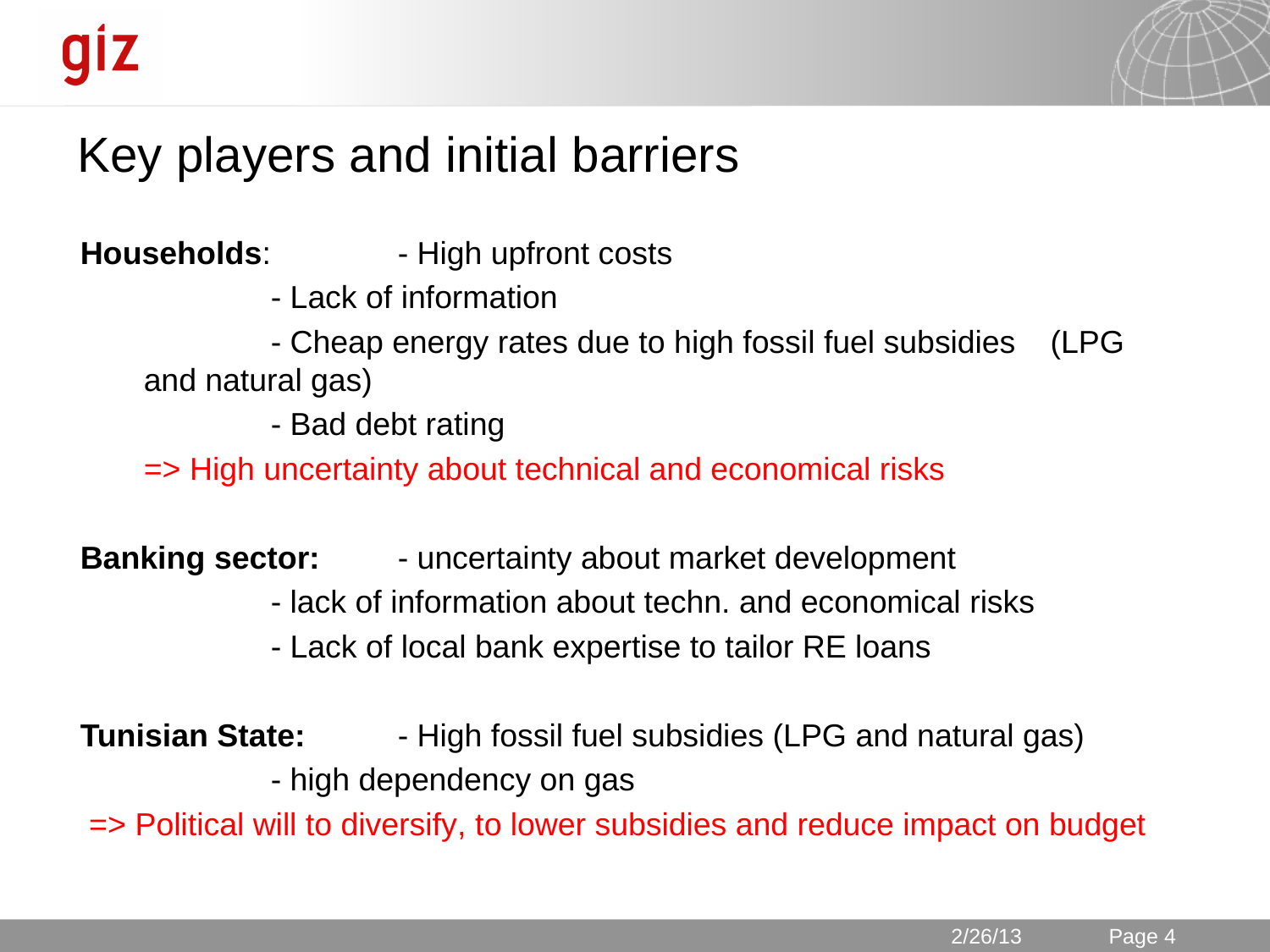

# Key players and initial barriers
Households: 	- High upfront costs
		- Lack of information
		- Cheap energy rates due to high fossil fuel subsidies 	  (LPG and natural gas)
		- Bad debt rating
	=> High uncertainty about technical and economical risks

Banking sector: 	- uncertainty about market development
		- lack of information about techn. and economical risks
		- Lack of local bank expertise to tailor RE loans

Tunisian State: 	- High fossil fuel subsidies (LPG and natural gas)
		- high dependency on gas
 => Political will to diversify, to lower subsidies and reduce impact on budget

2/26/13